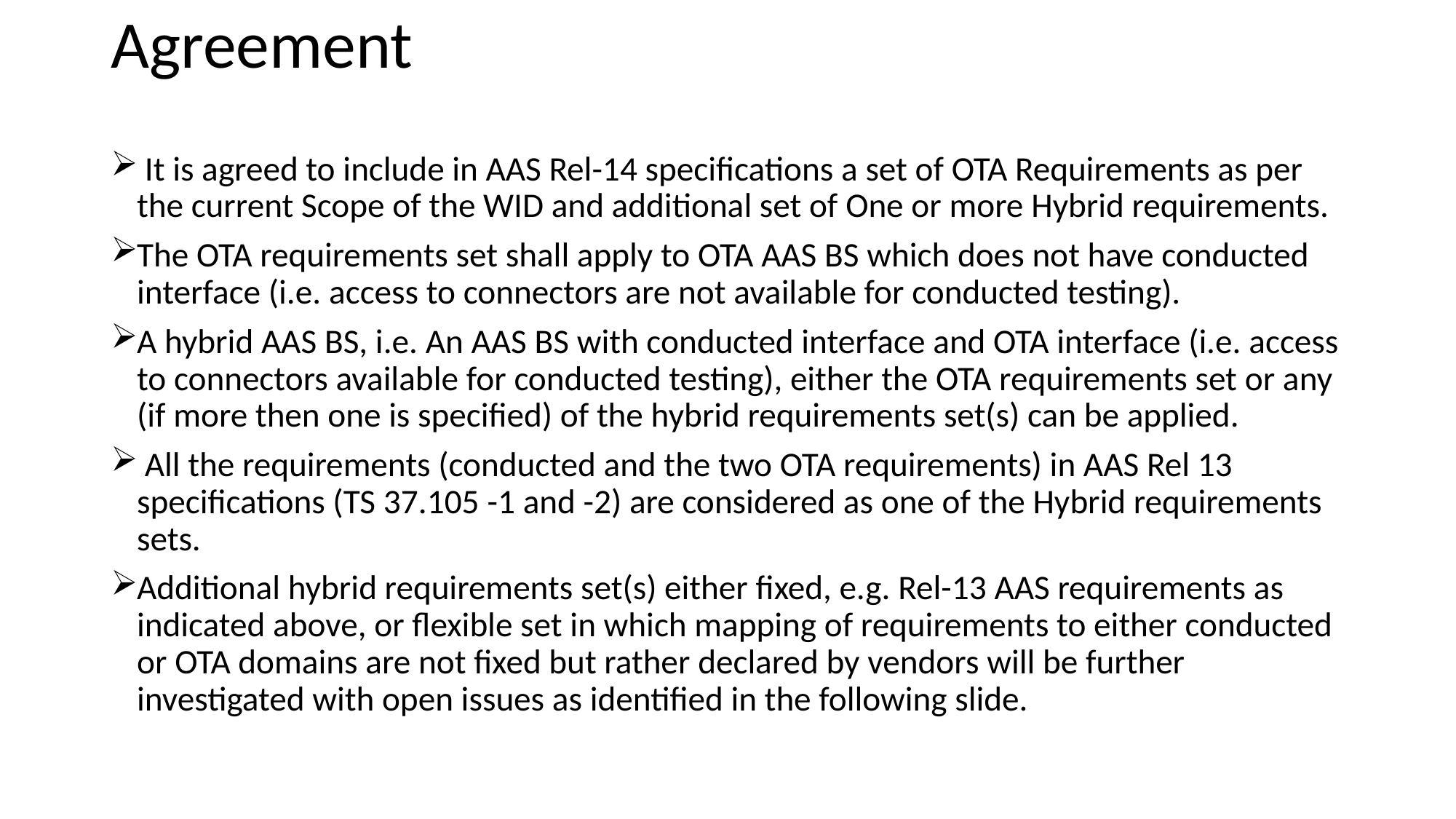

# Agreement
 It is agreed to include in AAS Rel-14 specifications a set of OTA Requirements as per the current Scope of the WID and additional set of One or more Hybrid requirements.
The OTA requirements set shall apply to OTA AAS BS which does not have conducted interface (i.e. access to connectors are not available for conducted testing).
A hybrid AAS BS, i.e. An AAS BS with conducted interface and OTA interface (i.e. access to connectors available for conducted testing), either the OTA requirements set or any (if more then one is specified) of the hybrid requirements set(s) can be applied.
 All the requirements (conducted and the two OTA requirements) in AAS Rel 13 specifications (TS 37.105 -1 and -2) are considered as one of the Hybrid requirements sets.
Additional hybrid requirements set(s) either fixed, e.g. Rel-13 AAS requirements as indicated above, or flexible set in which mapping of requirements to either conducted or OTA domains are not fixed but rather declared by vendors will be further investigated with open issues as identified in the following slide.